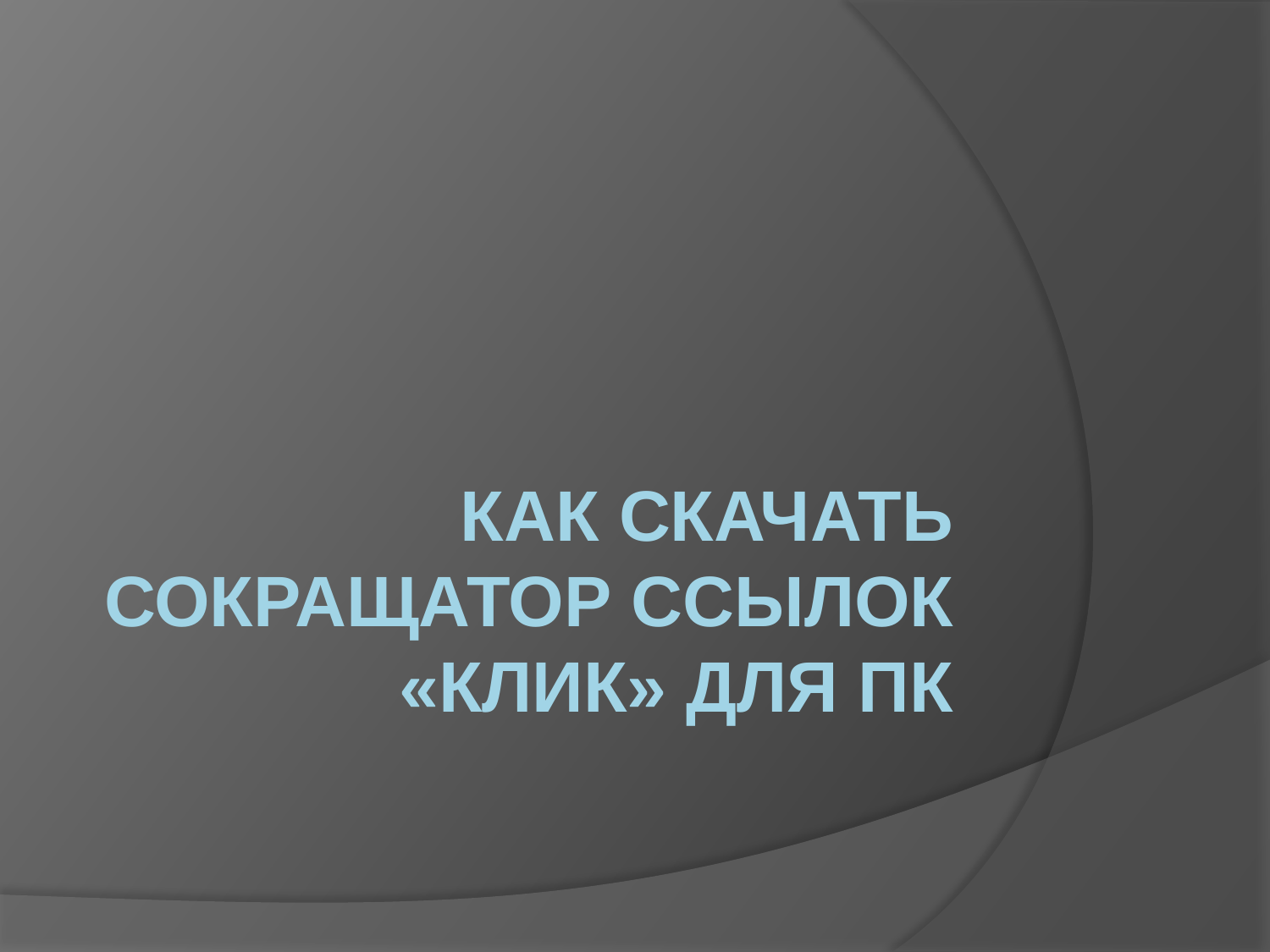

# Как скачать сокращатор ссылок «клик» для ПК